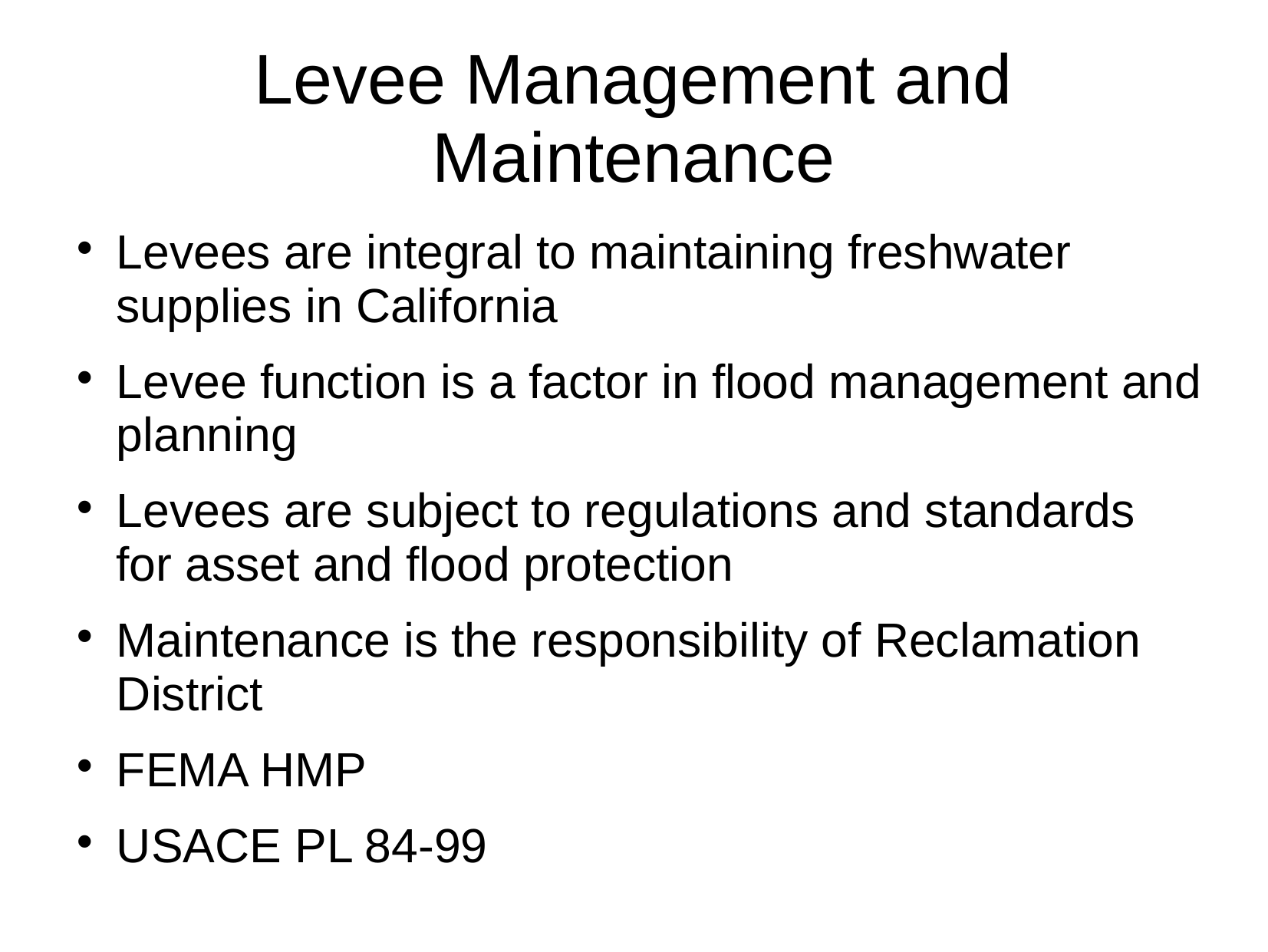

# Levee Management and Maintenance
Levees are integral to maintaining freshwater supplies in California
Levee function is a factor in flood management and planning
Levees are subject to regulations and standards for asset and flood protection
Maintenance is the responsibility of Reclamation District
FEMA HMP
USACE PL 84-99